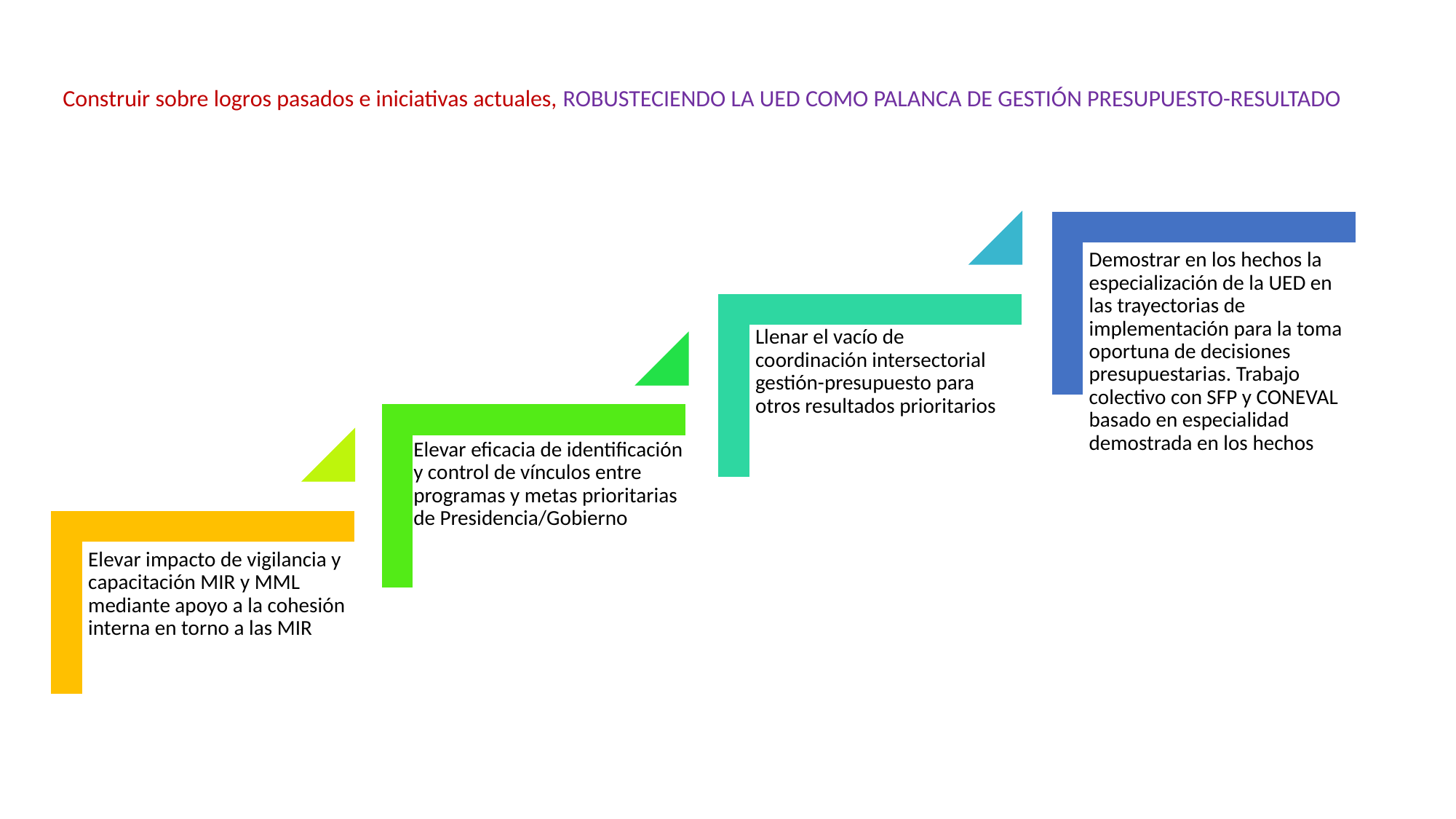

# Construir sobre logros pasados e iniciativas actuales, ROBUSTECIENDO LA UED COMO PALANCA DE GESTIÓN PRESUPUESTO-RESULTADO
Elevar impacto de vigilancia y capacitación MIR y MML mediante apoyo a la cohesión interna en torno a las MIR
Elevar eficacia de identificación y control de vínculos entre programas y metas prioritarias de Presidencia/Gobierno

Llenar el vacío de coordinación intersectorial gestión-presupuesto para otros resultados prioritarios
Demostrar en los hechos la especialización de la UED en las trayectorias de implementación para la toma oportuna de decisiones presupuestarias. Trabajo colectivo con SFP y CONEVAL basado en especialidad demostrada en los hechos